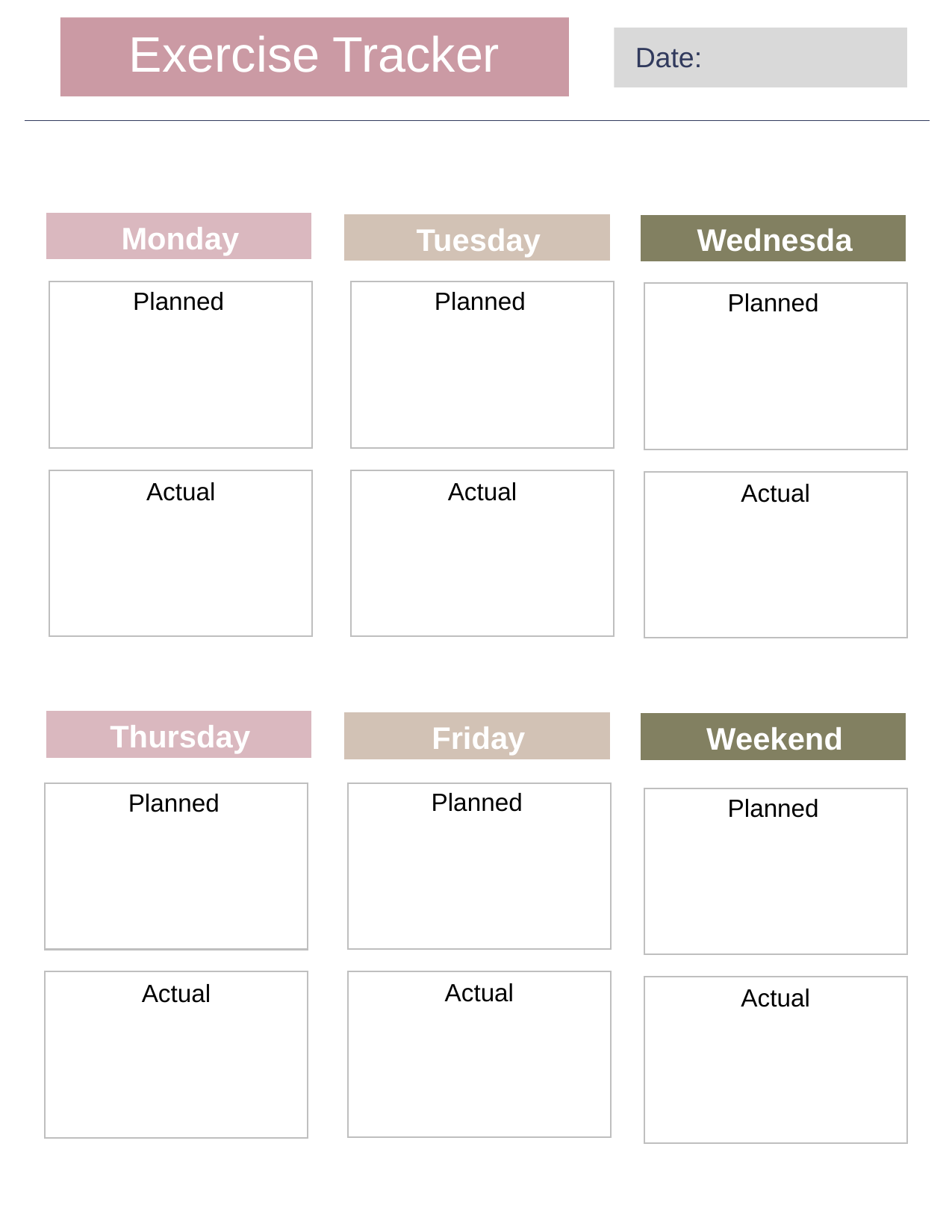

Exercise Tracker

Date:

Monday

Tuesday
Wednesday
Planned
Planned
Planned

Actual

Actual

Actual

Thursday

Friday
Weekend
Planned
Planned

Planned

Actual

Actual

Actual